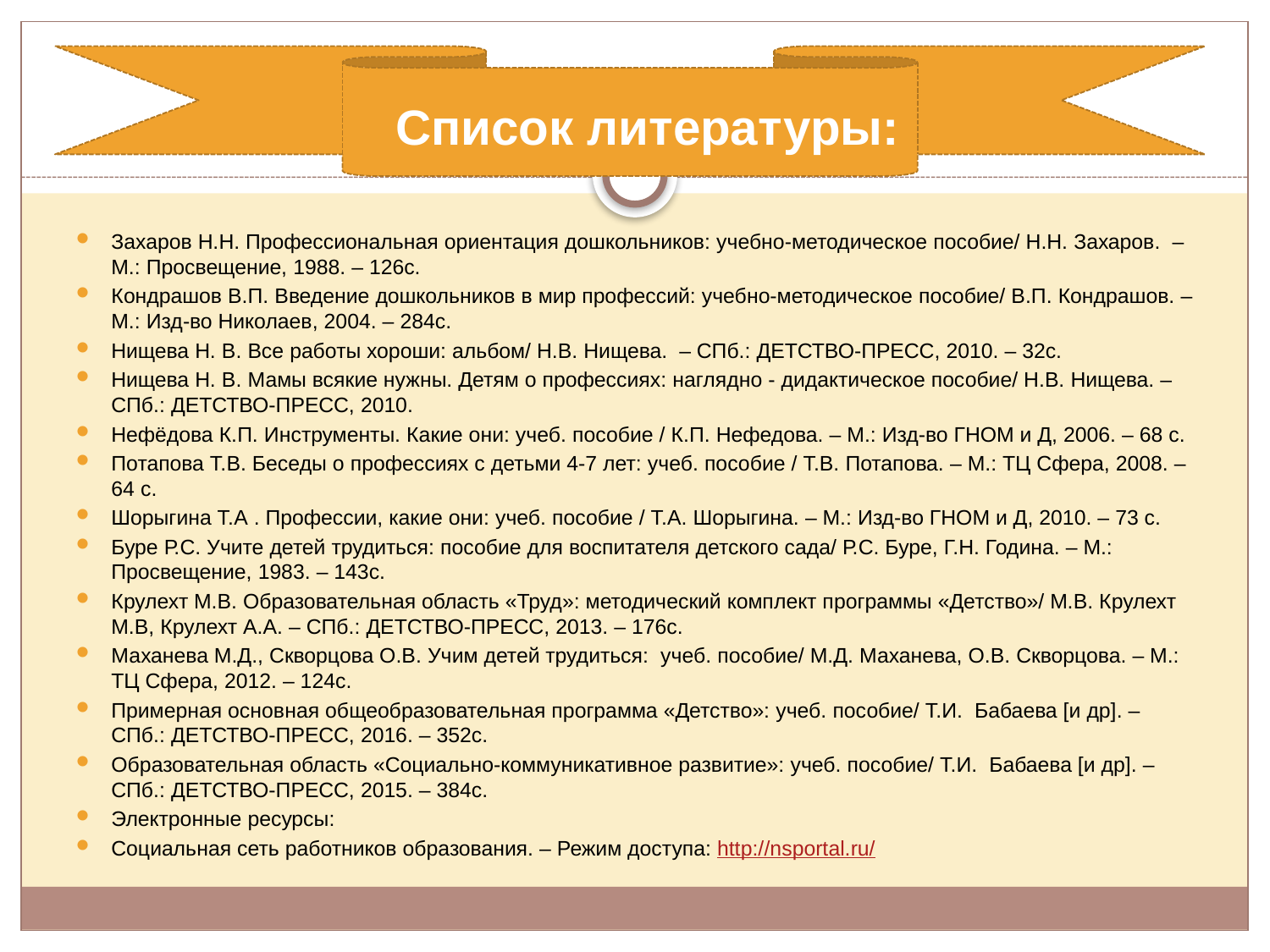

# Список литературы:
Захаров Н.Н. Профессиональная ориентация дошкольников: учебно-методическое пособие/ Н.Н. Захаров.  – М.: Просвещение, 1988. – 126с.
Кондрашов В.П. Введение дошкольников в мир профессий: учебно-методическое пособие/ В.П. Кондрашов. – М.: Изд-во Николаев, 2004. – 284с.
Нищева Н. В. Все работы хороши: альбом/ Н.В. Нищева.  – СПб.: ДЕТСТВО-ПРЕСС, 2010. – 32с.
Нищева Н. В. Мамы всякие нужны. Детям о профессиях: наглядно - дидактическое пособие/ Н.В. Нищева. – СПб.: ДЕТСТВО-ПРЕСС, 2010.
Нефёдова К.П. Инструменты. Какие они: учеб. пособие / К.П. Нефедова. – М.: Изд-во ГНОМ и Д, 2006. – 68 с.
Потапова Т.В. Беседы о профессиях с детьми 4-7 лет: учеб. пособие / Т.В. Потапова. – М.: ТЦ Сфера, 2008. – 64 с.
Шорыгина Т.А . Профессии, какие они: учеб. пособие / Т.А. Шорыгина. – М.: Изд-во ГНОМ и Д, 2010. – 73 с.
Буре Р.С. Учите детей трудиться: пособие для воспитателя детского сада/ Р.С. Буре, Г.Н. Година. – М.: Просвещение, 1983. – 143с.
Крулехт М.В. Образовательная область «Труд»: методический комплект программы «Детство»/ М.В. Крулехт М.В, Крулехт А.А. – СПб.: ДЕТСТВО-ПРЕСС, 2013. – 176с.
Маханева М.Д., Скворцова О.В. Учим детей трудиться:  учеб. пособие/ М.Д. Маханева, О.В. Скворцова. – М.: ТЦ Сфера, 2012. – 124с.
Примерная основная общеобразовательная программа «Детство»: учеб. пособие/ Т.И.  Бабаева [и др]. – СПб.: ДЕТСТВО-ПРЕСС, 2016. – 352с.
Образовательная область «Социально-коммуникативное развитие»: учеб. пособие/ Т.И.  Бабаева [и др]. – СПб.: ДЕТСТВО-ПРЕСС, 2015. – 384с.
Электронные ресурсы:
Социальная сеть работников образования. – Режим доступа: http://nsportal.ru/